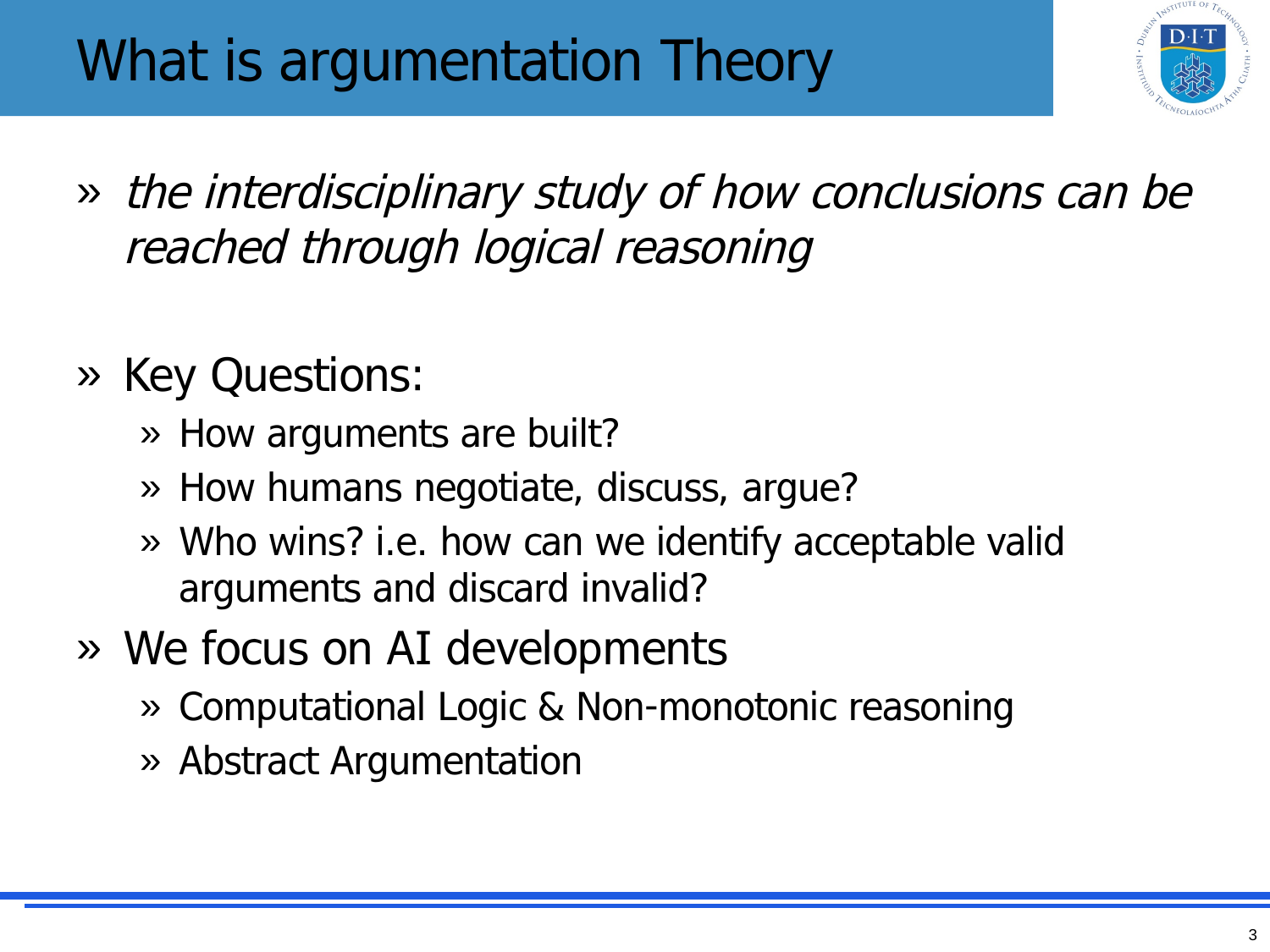

# What is argumentation Theory
the interdisciplinary study of how conclusions can be reached through logical reasoning

Key Questions:
How arguments are built?
How humans negotiate, discuss, argue?
Who wins? i.e. how can we identify acceptable valid arguments and discard invalid?
We focus on AI developments
Computational Logic & Non-monotonic reasoning
Abstract Argumentation
3